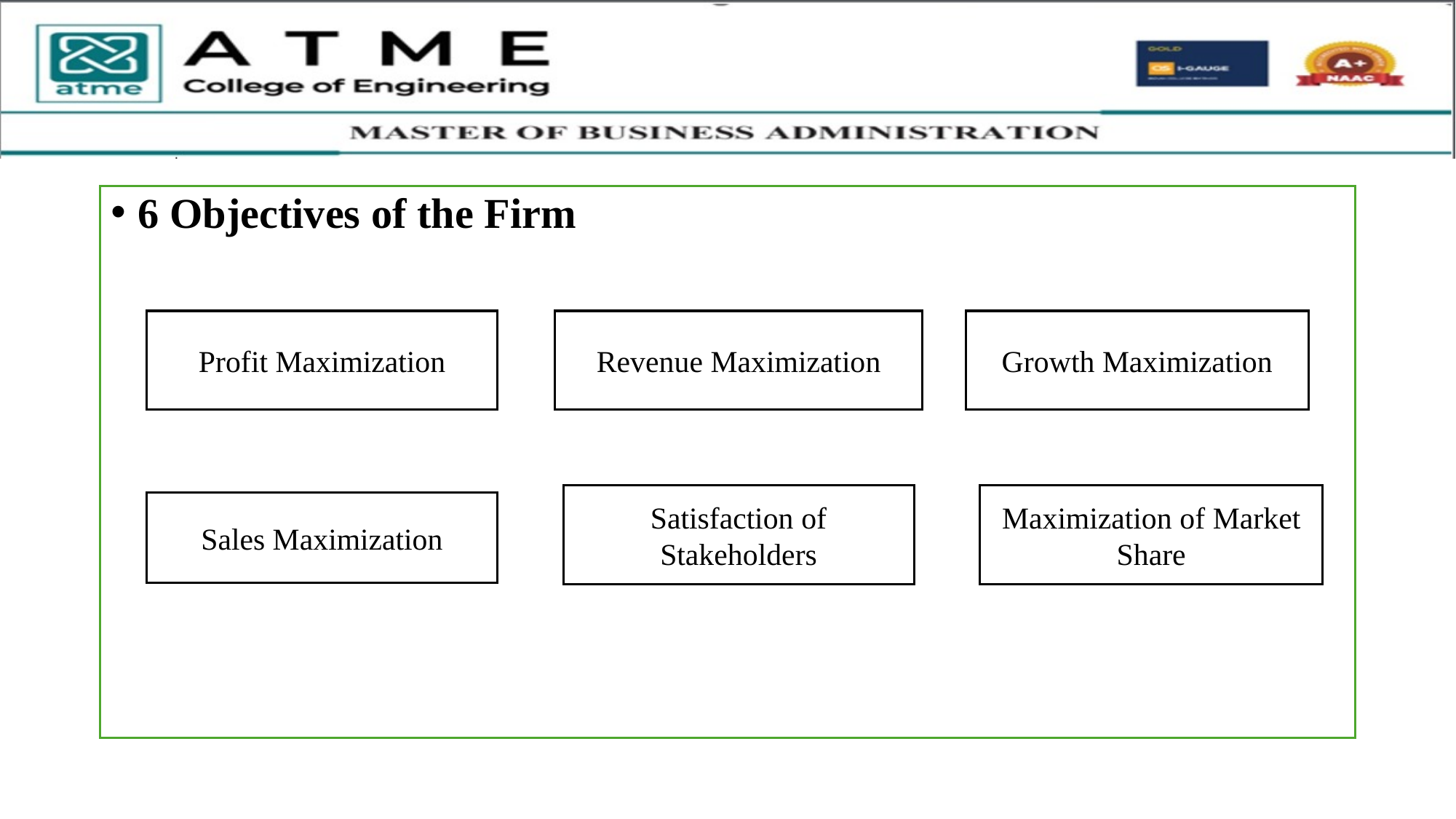

6 Objectives of the Firm
Growth Maximization
Revenue Maximization
Profit Maximization
Satisfaction of Stakeholders
Maximization of Market Share
Sales Maximization